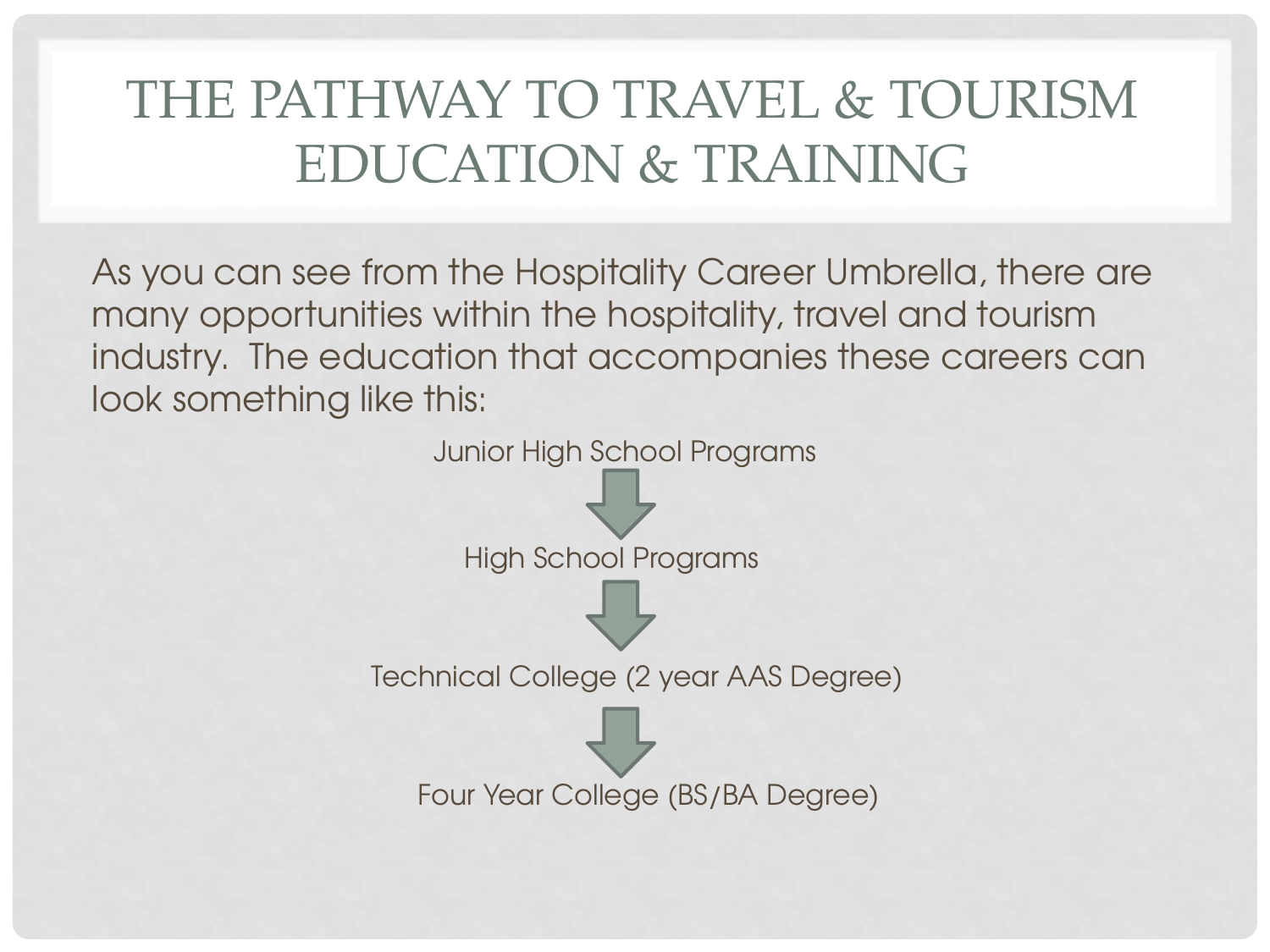

# The Pathway to Travel & Tourism Education & Training
As you can see from the Hospitality Career Umbrella, there are many opportunities within the hospitality, travel and tourism industry.  The education that accompanies these careers can look something like this:
		         Junior High School Programs

                                High School Programs

                        Technical College (2 year AAS Degree)

                            Four Year College (BS/BA Degree)